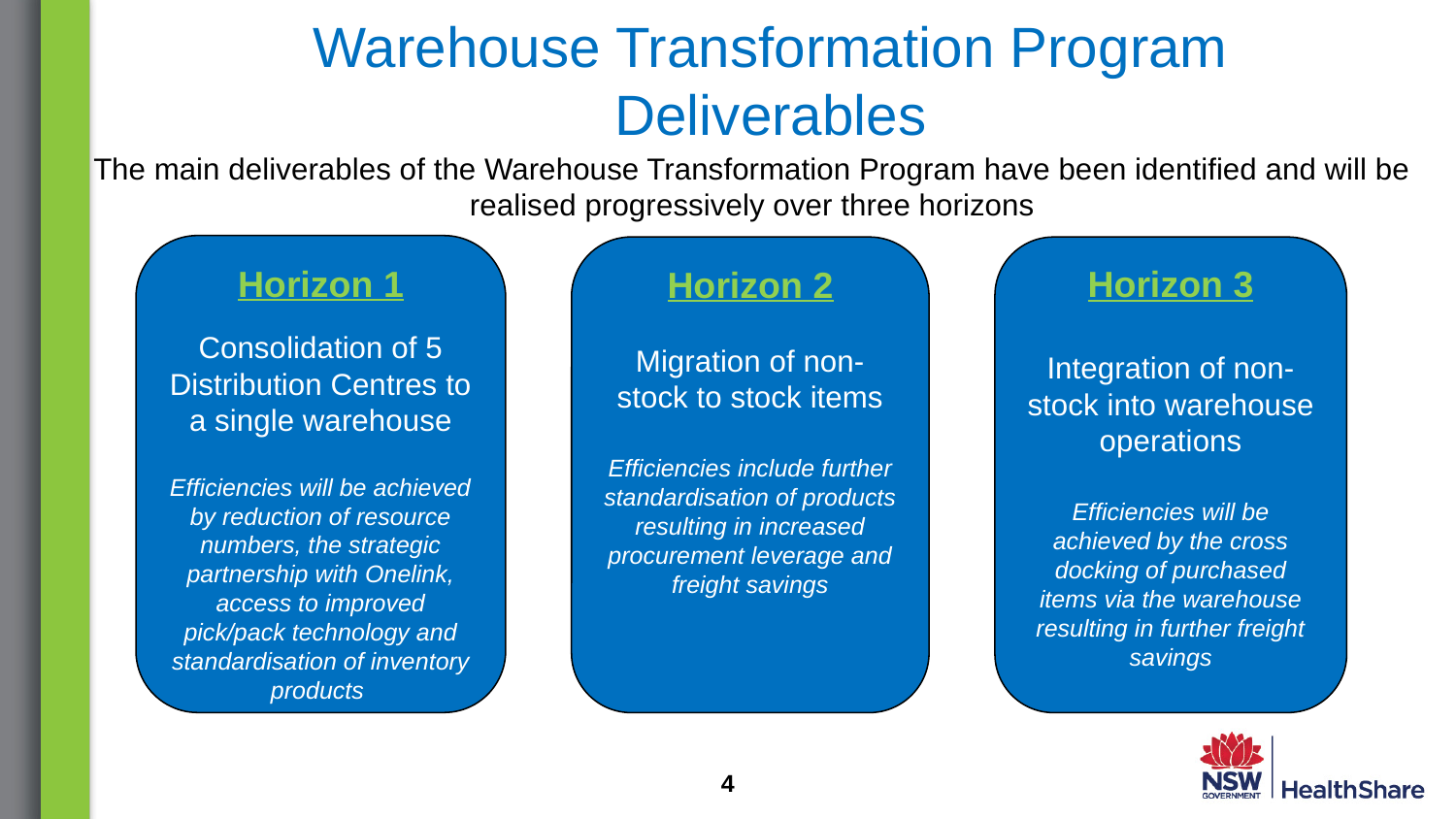

# Warehouse Transformation Program Deliverables
The main deliverables of the Warehouse Transformation Program have been identified and will be realised progressively over three horizons
Horizon 1

Consolidation of 5 Distribution Centres to a single warehouse

Efficiencies will be achieved by reduction of resource numbers, the strategic partnership with Onelink, access to improved pick/pack technology and standardisation of inventory products
Horizon 2

Migration of non-stock to stock items

Efficiencies include further standardisation of products resulting in increased procurement leverage and freight savings
Horizon 3

Integration of non-stock into warehouse operations

Efficiencies will be achieved by the cross docking of purchased items via the warehouse resulting in further freight savings